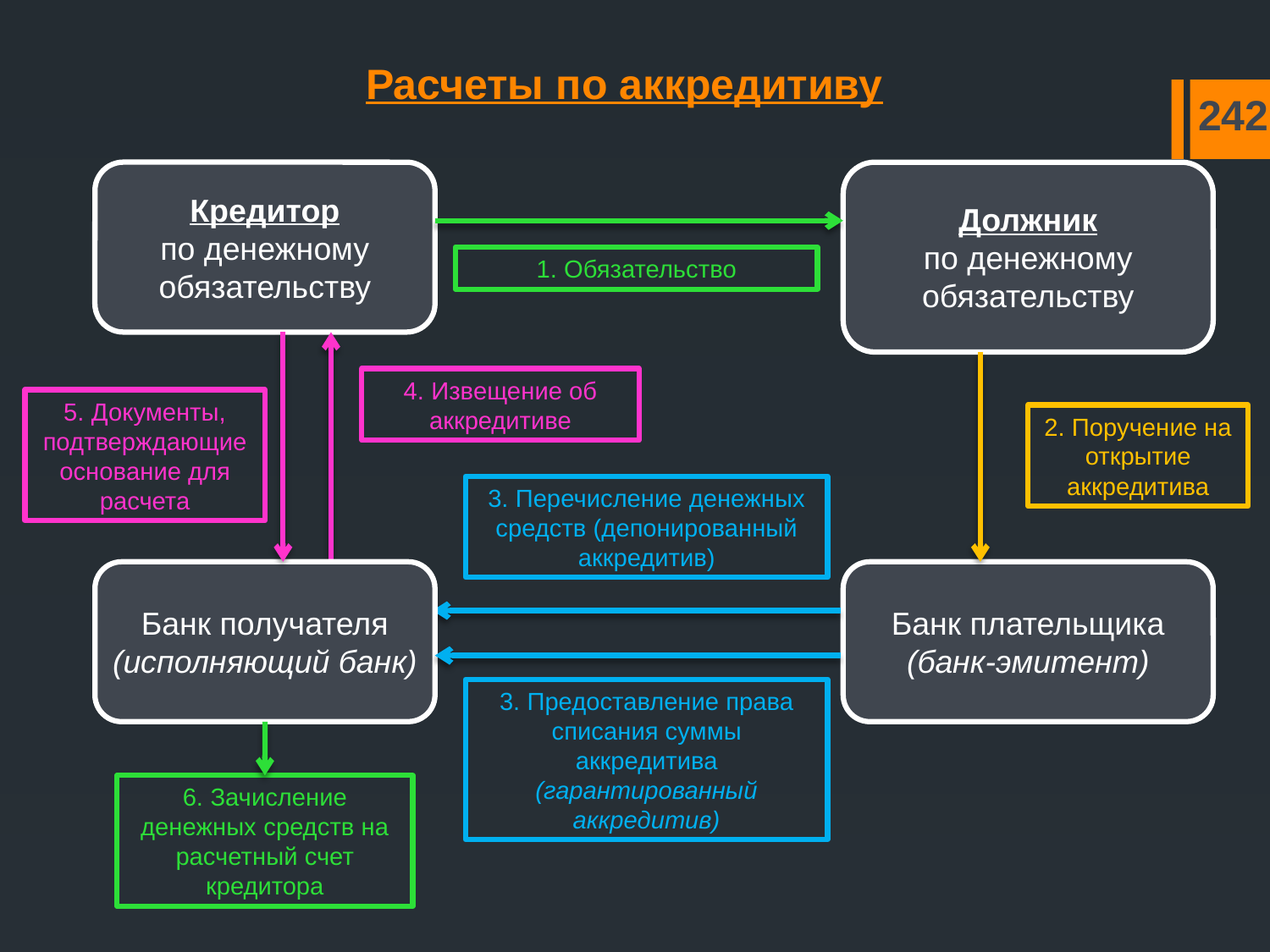

# Расчеты по аккредитиву
242
Кредитор
по денежному обязательству
Должник
по денежному обязательству
1. Обязательство
4. Извещение об аккредитиве
5. Документы, подтверждающие основание для расчета
2. Поручение на открытие аккредитива
3. Перечисление денежных средств (депонированный аккредитив)
Банк получателя
(исполняющий банк)
Банк плательщика
(банк-эмитент)
3. Предоставление права списания суммы аккредитива (гарантированный аккредитив)
6. Зачисление денежных средств на расчетный счет кредитора